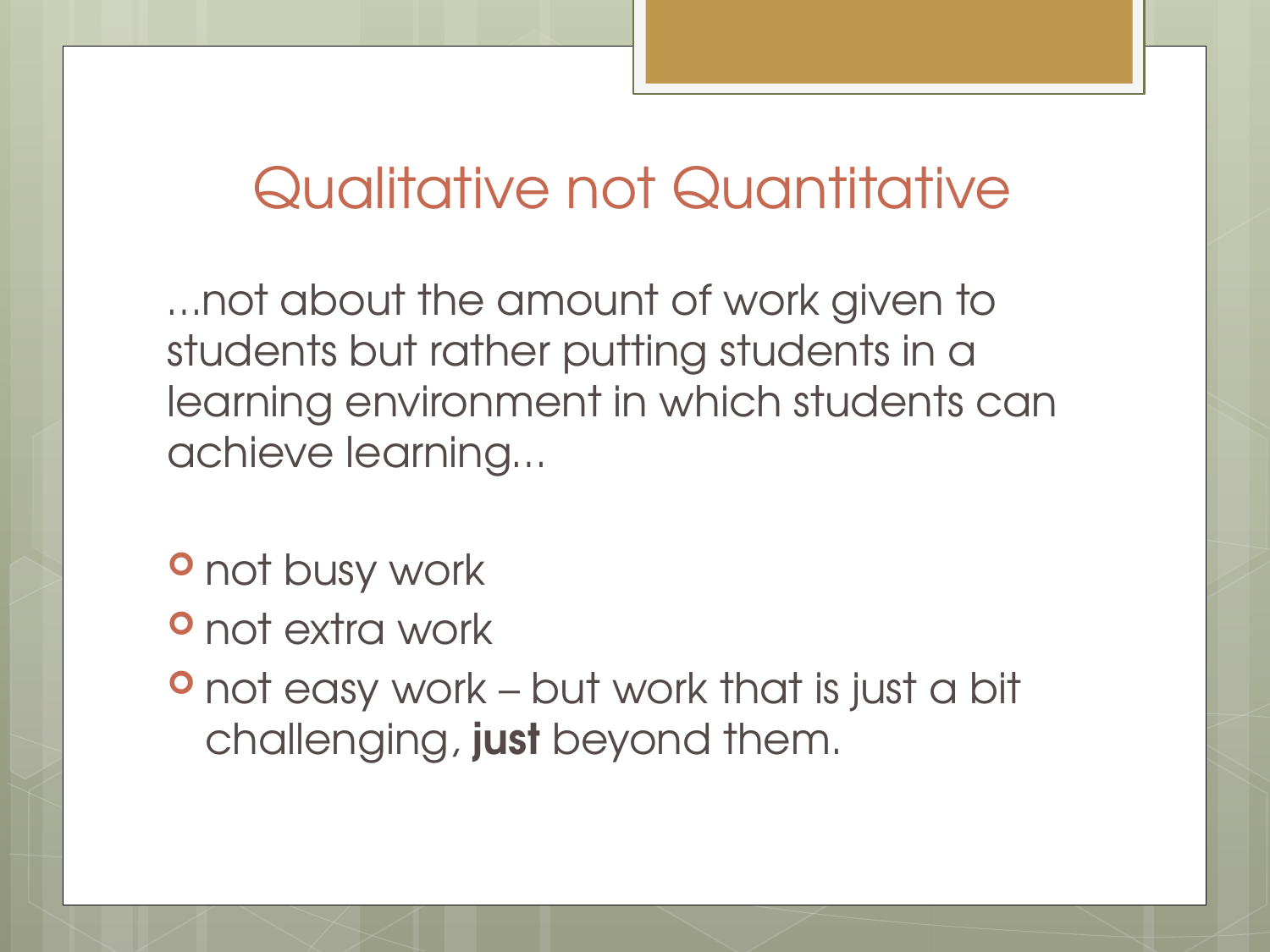

# Qualitative not Quantitative
…not about the amount of work given to students but rather putting students in a learning environment in which students can achieve learning…

not busy work
not extra work
not easy work – but work that is just a bit challenging, just beyond them.